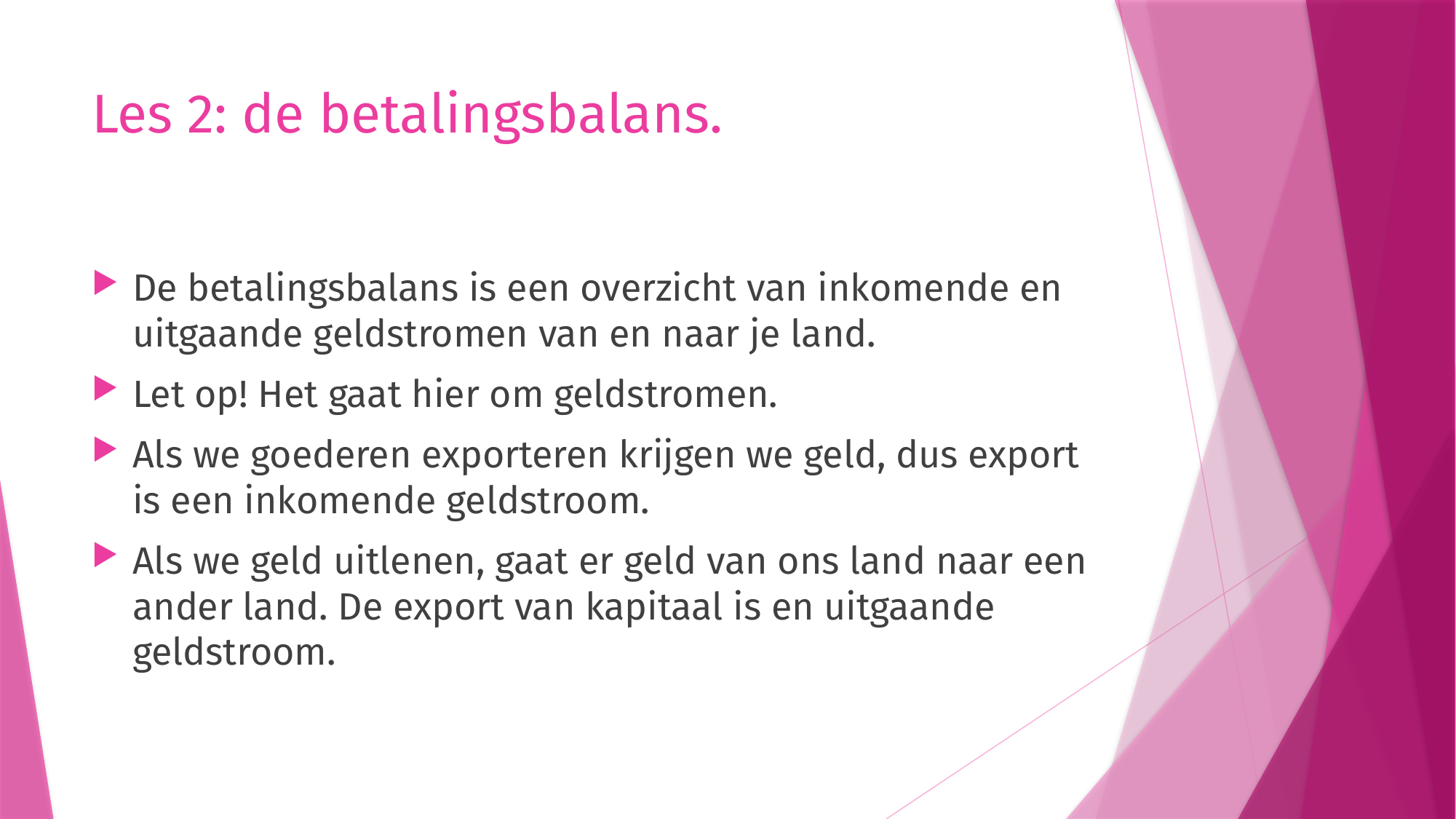

# Les 2: de betalingsbalans.
De betalingsbalans is een overzicht van inkomende en uitgaande geldstromen van en naar je land.
Let op! Het gaat hier om geldstromen.
Als we goederen exporteren krijgen we geld, dus export is een inkomende geldstroom.
Als we geld uitlenen, gaat er geld van ons land naar een ander land. De export van kapitaal is en uitgaande geldstroom.